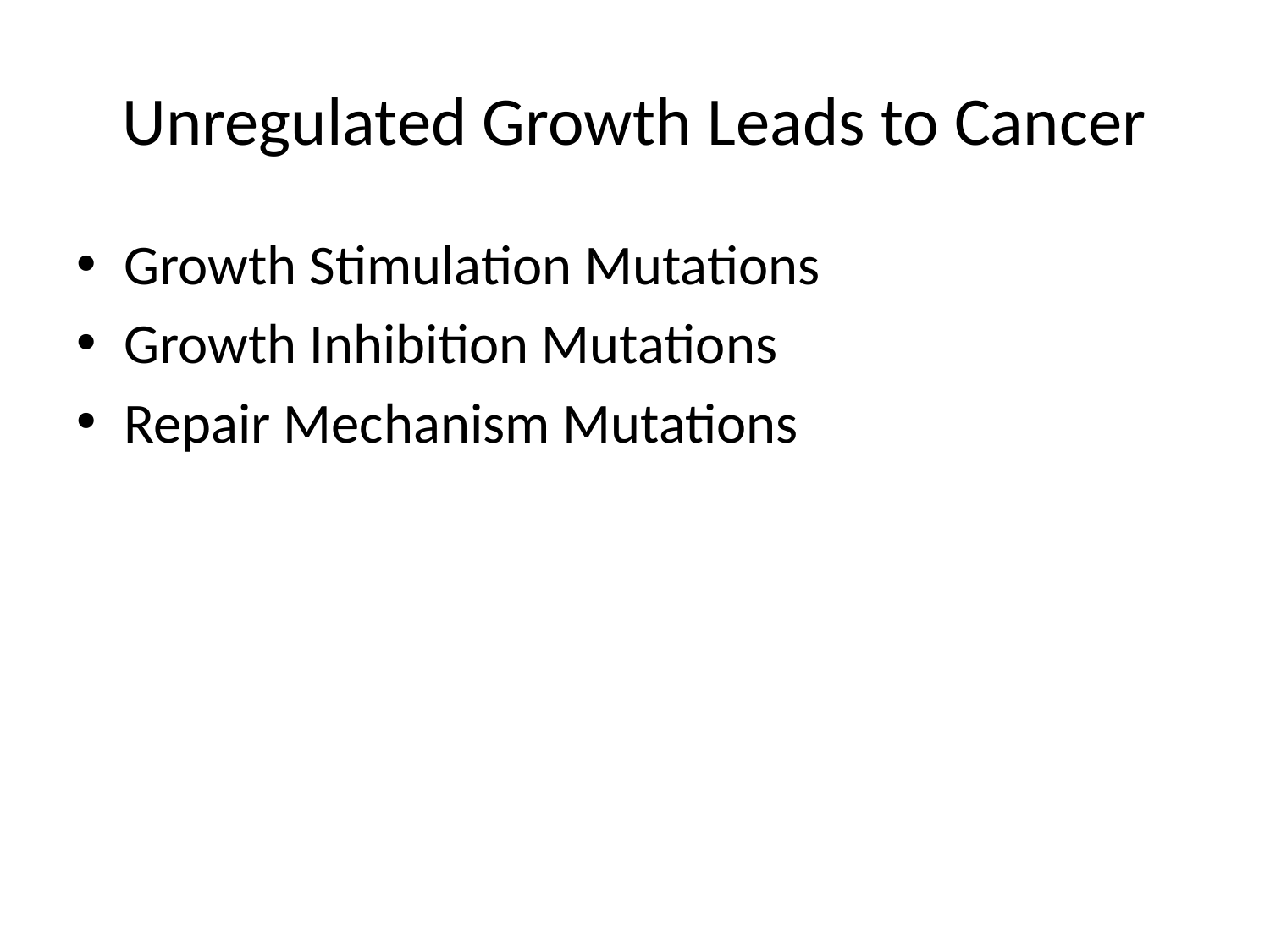

# Unregulated Growth Leads to Cancer
Growth Stimulation Mutations
Growth Inhibition Mutations
Repair Mechanism Mutations